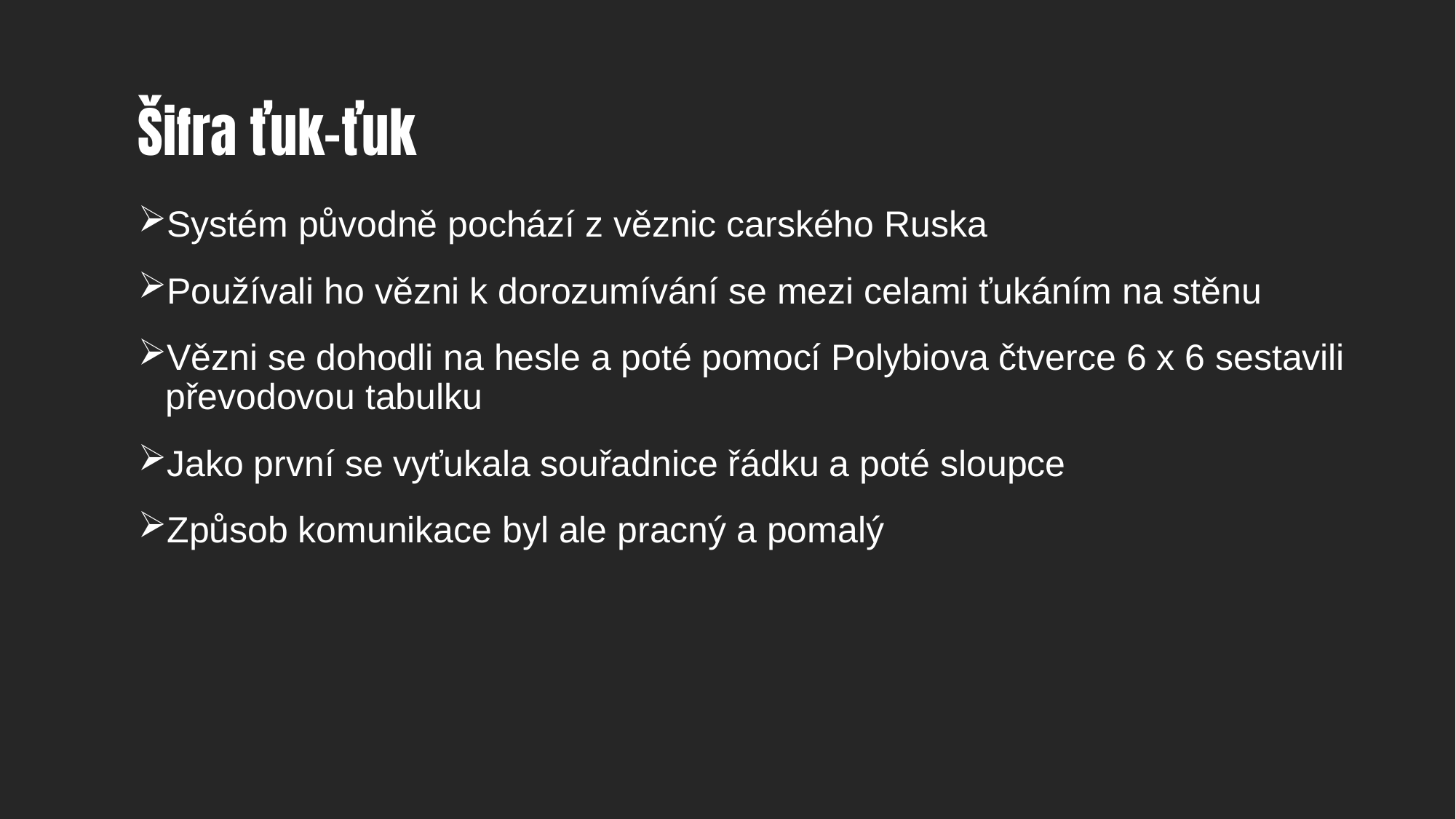

# Šifra ťuk-ťuk
Systém původně pochází z věznic carského Ruska
Používali ho vězni k dorozumívání se mezi celami ťukáním na stěnu
Vězni se dohodli na hesle a poté pomocí Polybiova čtverce 6 x 6 sestavili převodovou tabulku
Jako první se vyťukala souřadnice řádku a poté sloupce
Způsob komunikace byl ale pracný a pomalý